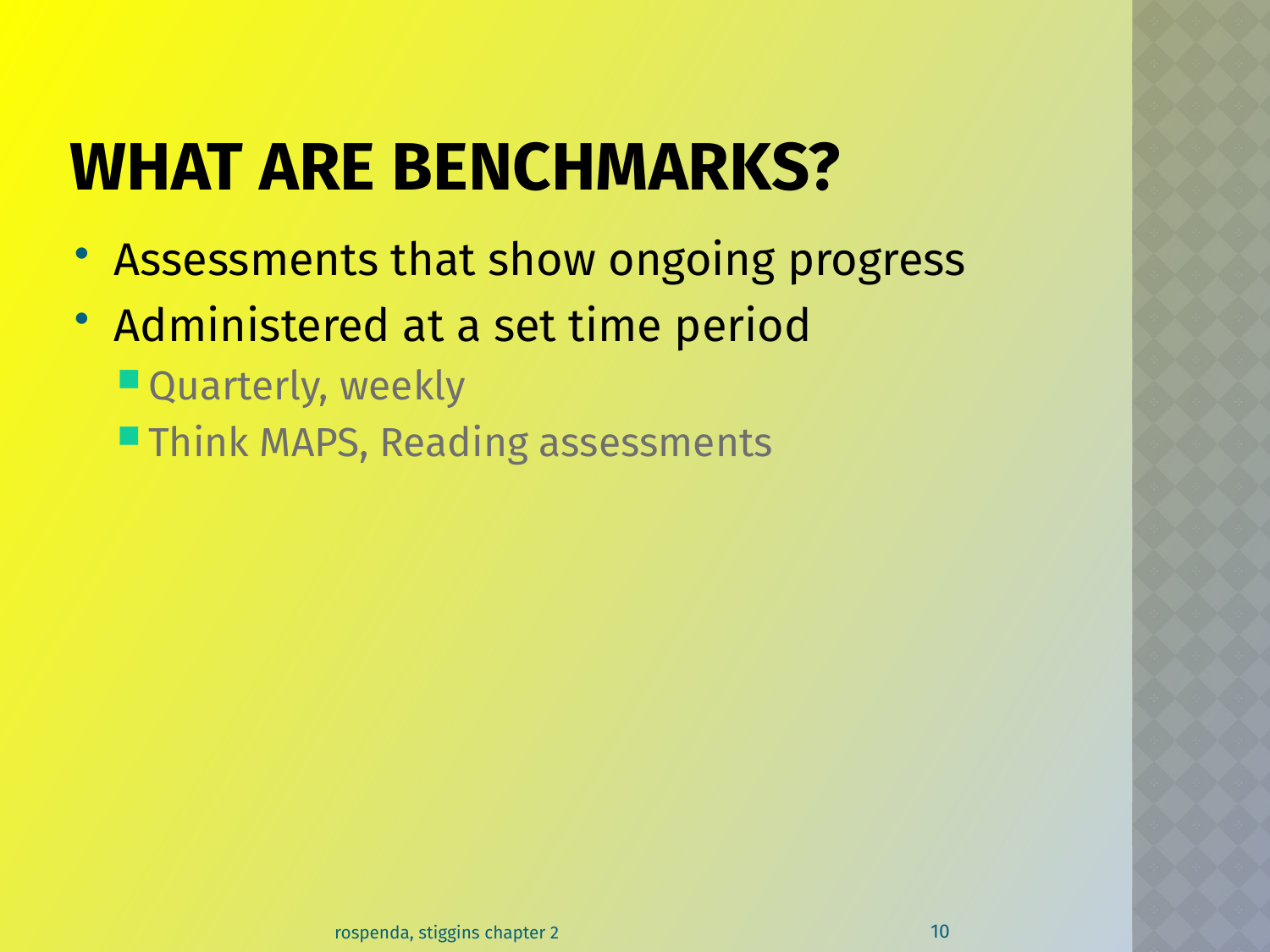

# What are Benchmarks?
Assessments that show ongoing progress
Administered at a set time period
Quarterly, weekly
Think MAPS, Reading assessments
10
rospenda, stiggins chapter 2